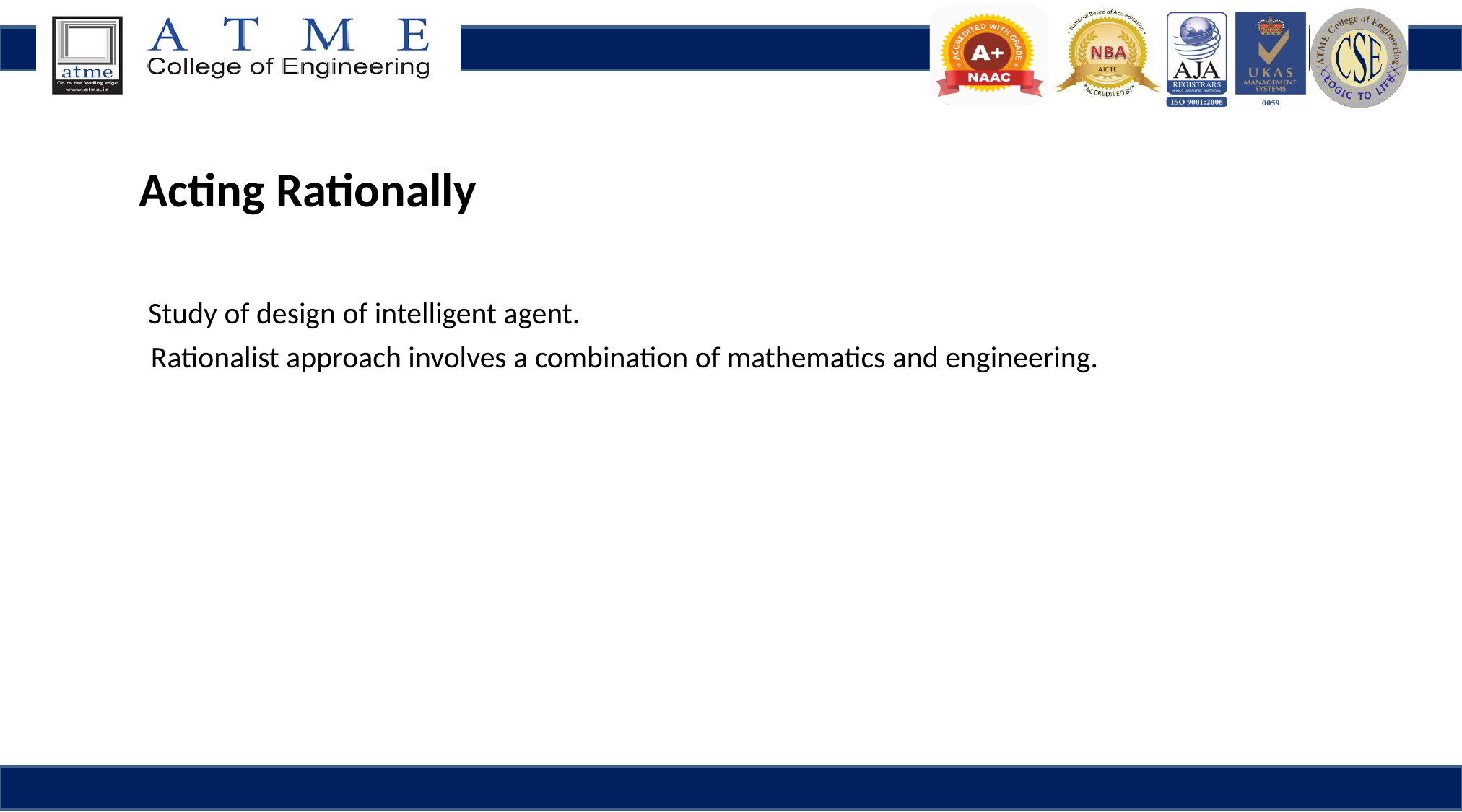

Acting Rationally
Study of design of intelligent agent.
Rationalist approach involves a combination of mathematics and engineering.